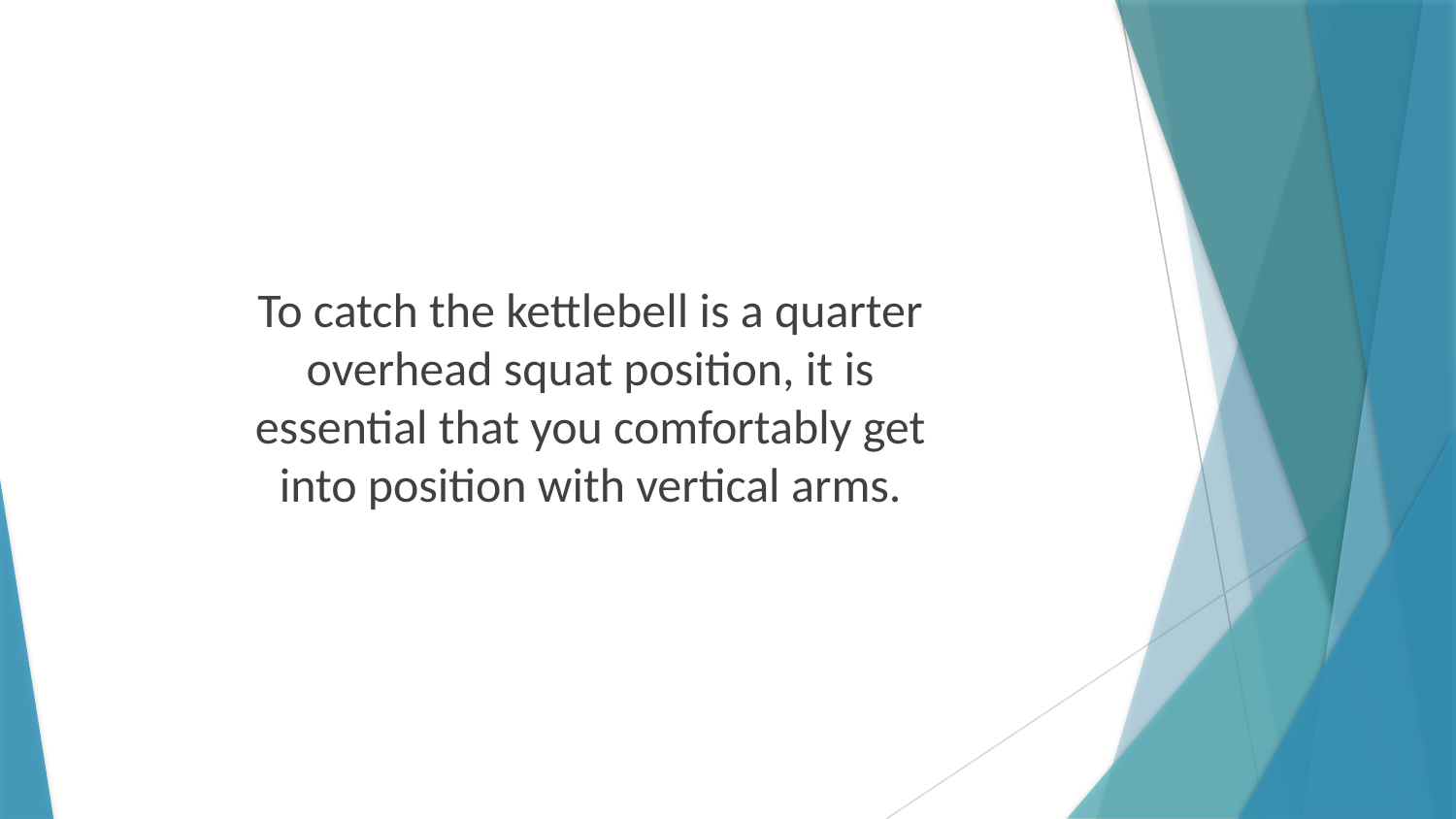

To catch the kettlebell is a quarter overhead squat position, it is essential that you comfortably get into position with vertical arms.